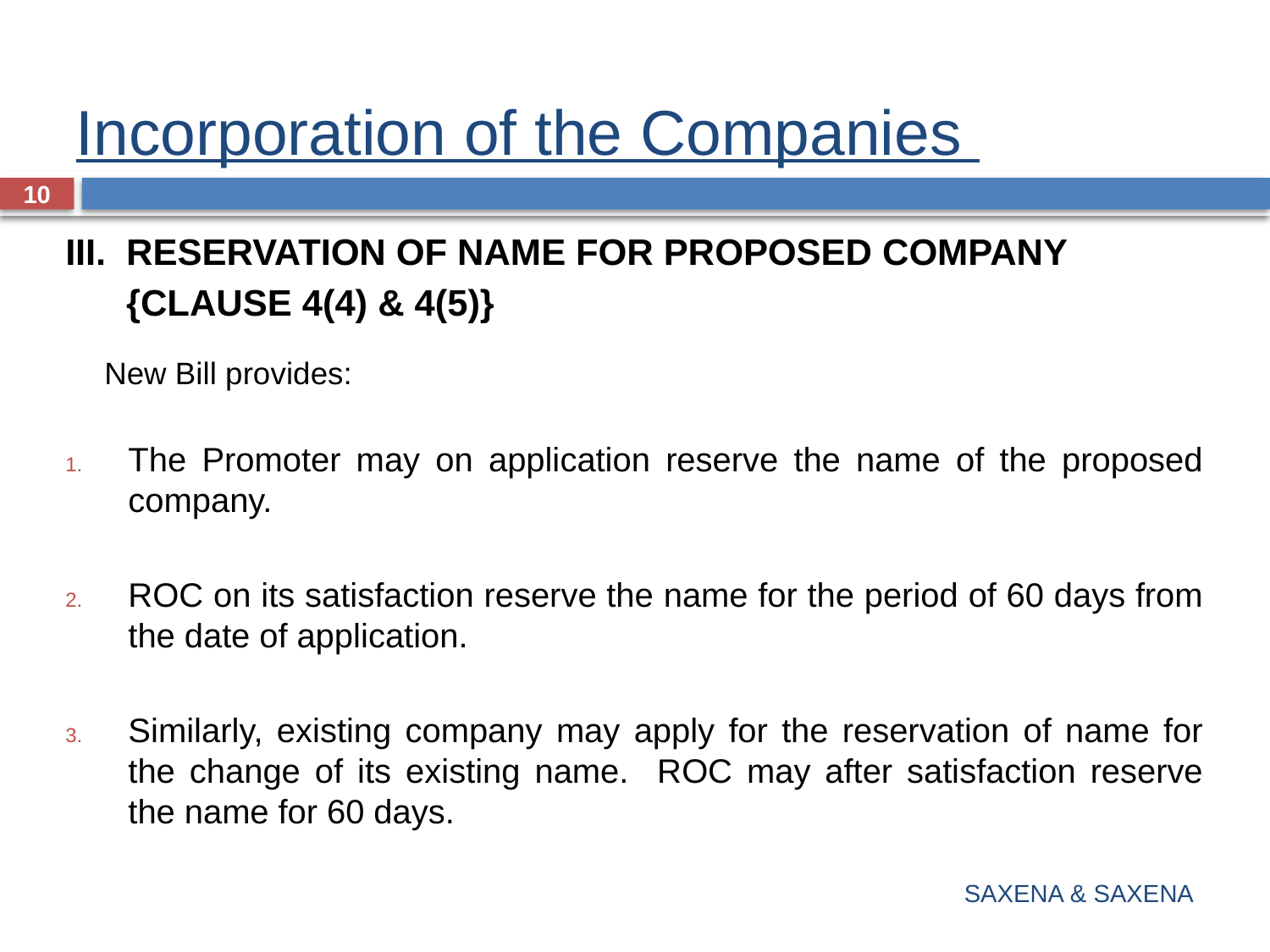

# Incorporation of the Companies
10
III.  RESERVATION OF NAME FOR PROPOSED COMPANY
      {CLAUSE 4(4) & 4(5)}

	New Bill provides:

The Promoter may on application reserve the name of the proposed company.

ROC on its satisfaction reserve the name for the period of 60 days from the date of application.

Similarly, existing company may apply for the reservation of name for the change of its existing name.  ROC may after satisfaction reserve the name for 60 days.

SAXENA & SAXENA